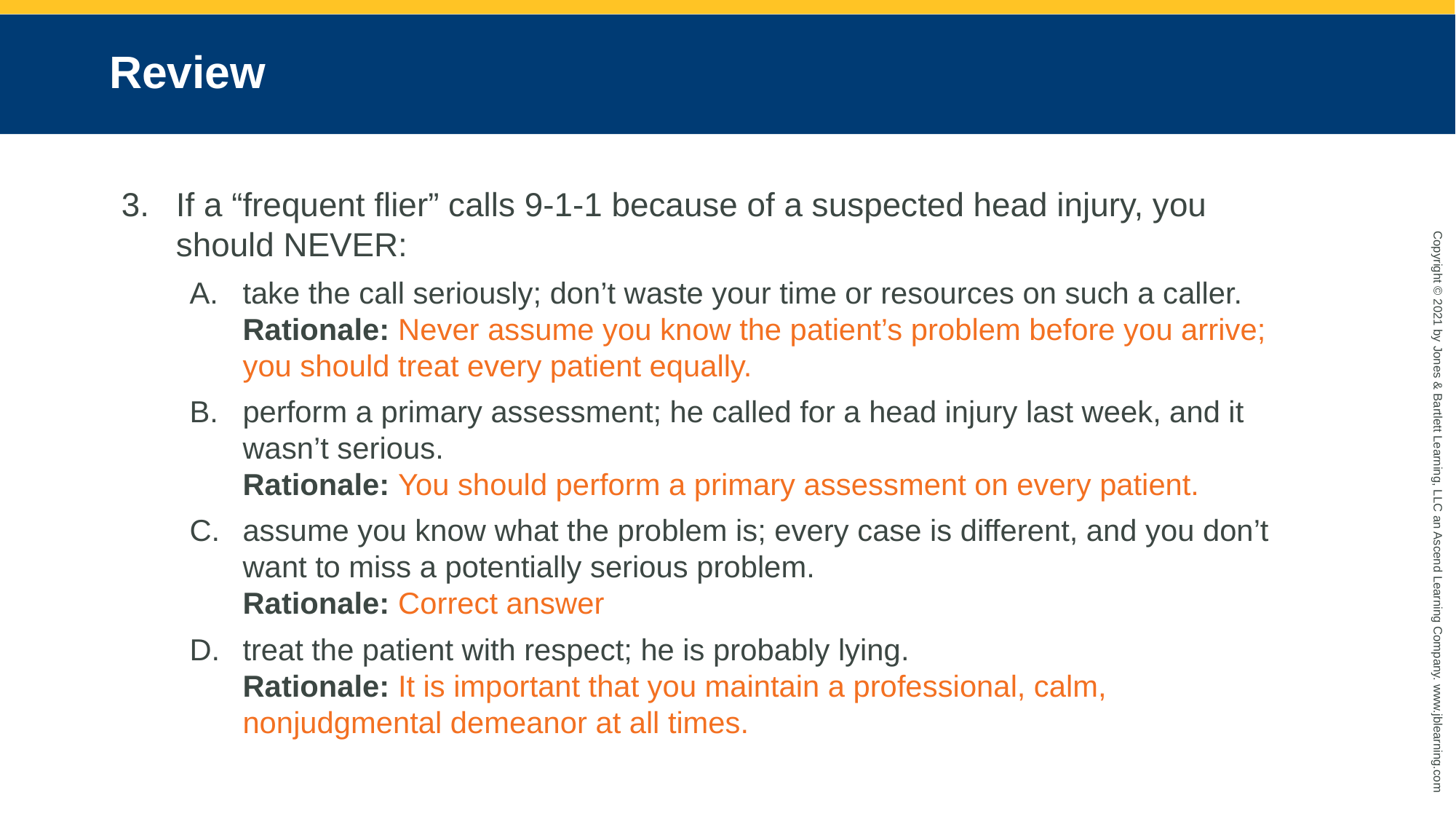

# Review
If a “frequent flier” calls 9-1-1 because of a suspected head injury, you should NEVER:
take the call seriously; don’t waste your time or resources on such a caller.
Rationale: Never assume you know the patient’s problem before you arrive; you should treat every patient equally.
perform a primary assessment; he called for a head injury last week, and it wasn’t serious.
Rationale: You should perform a primary assessment on every patient.
assume you know what the problem is; every case is different, and you don’t want to miss a potentially serious problem.
Rationale: Correct answer
treat the patient with respect; he is probably lying.
Rationale: It is important that you maintain a professional, calm, nonjudgmental demeanor at all times.